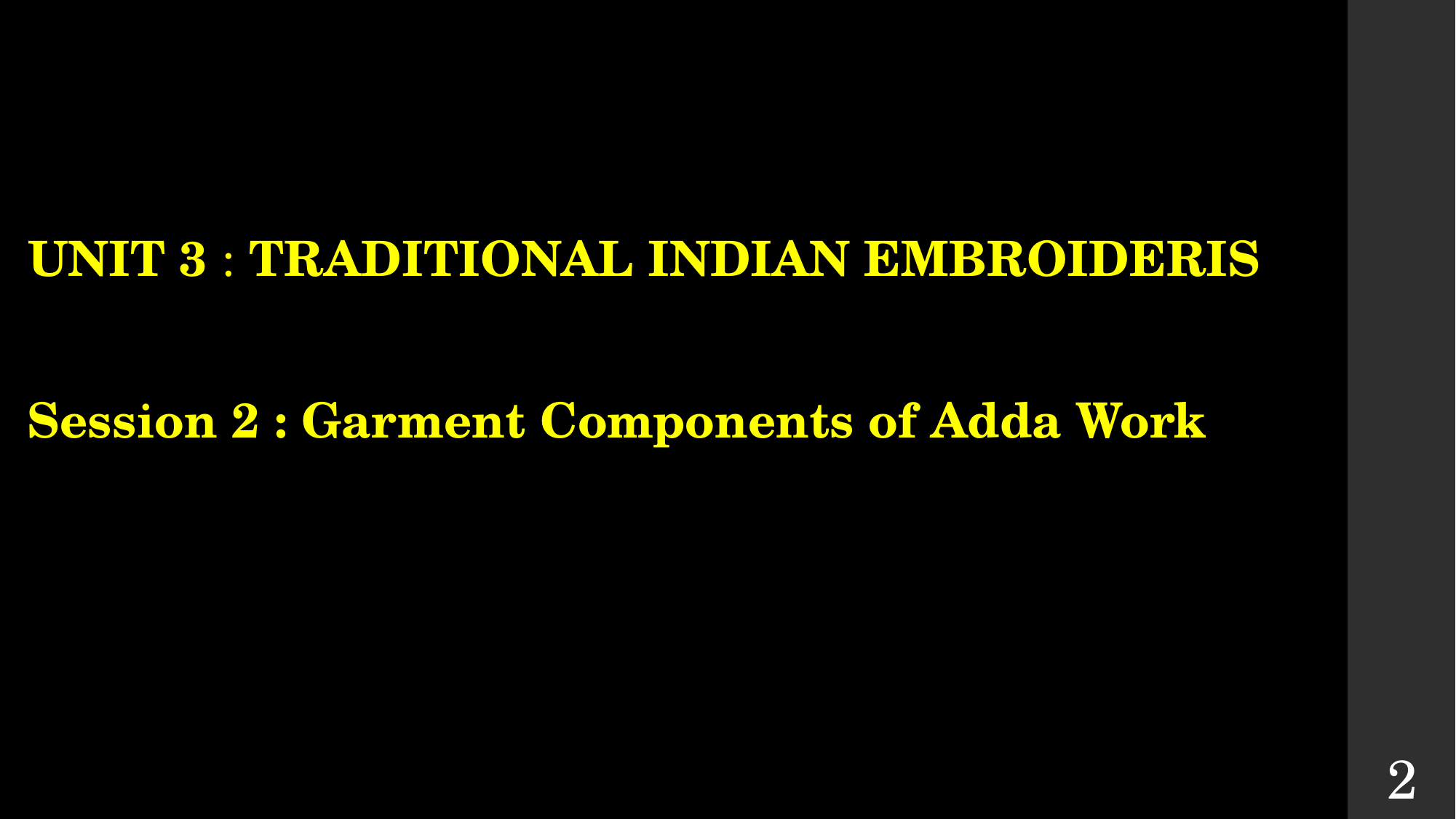

UNIT 3 : TRADITIONAL INDIAN EMBROIDERIS

Session 2 : Garment Components of Adda Work
2